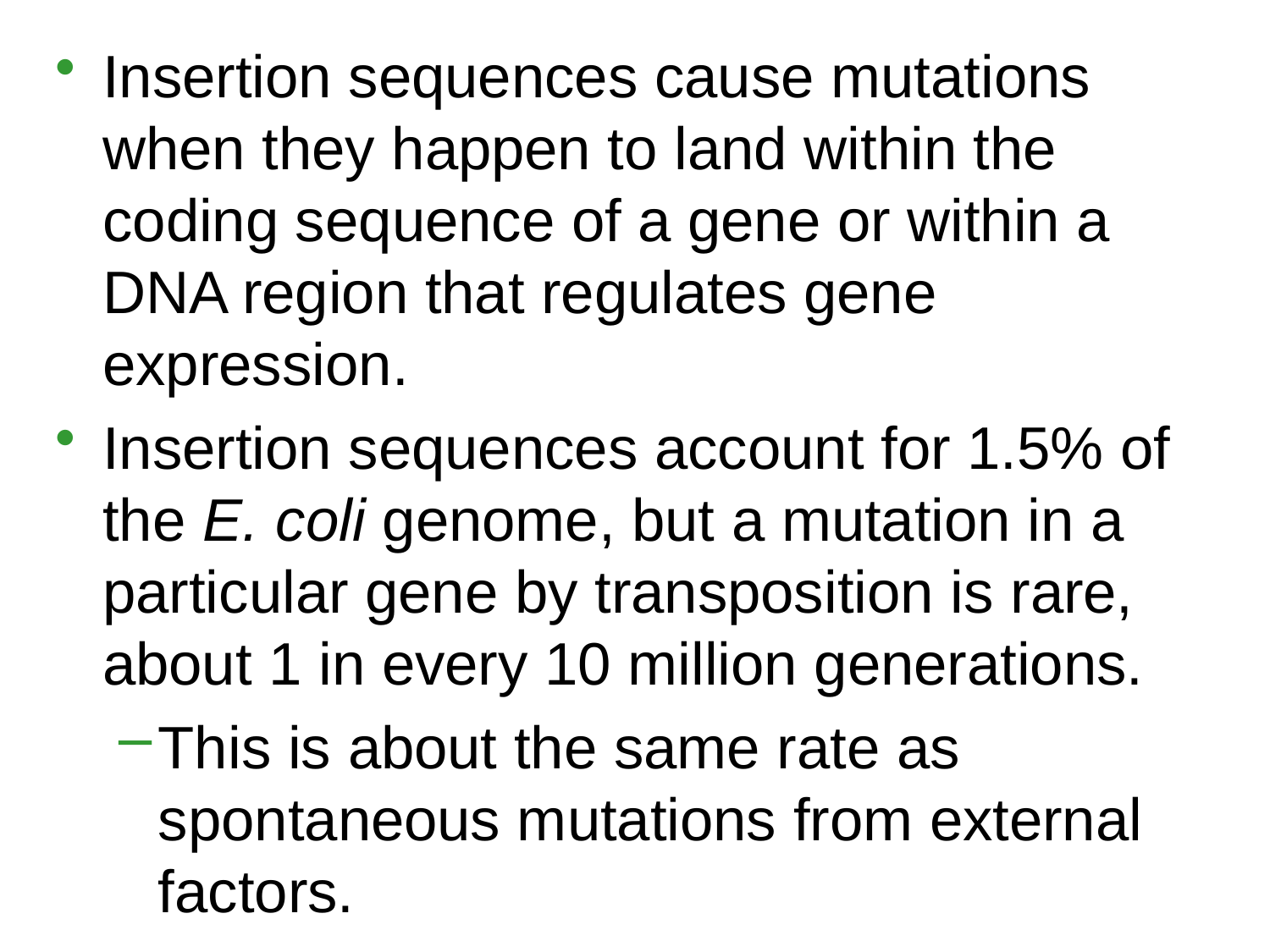

Insertion sequences cause mutations when they happen to land within the coding sequence of a gene or within a DNA region that regulates gene expression.
Insertion sequences account for 1.5% of the E. coli genome, but a mutation in a particular gene by transposition is rare, about 1 in every 10 million generations.
This is about the same rate as spontaneous mutations from external factors.